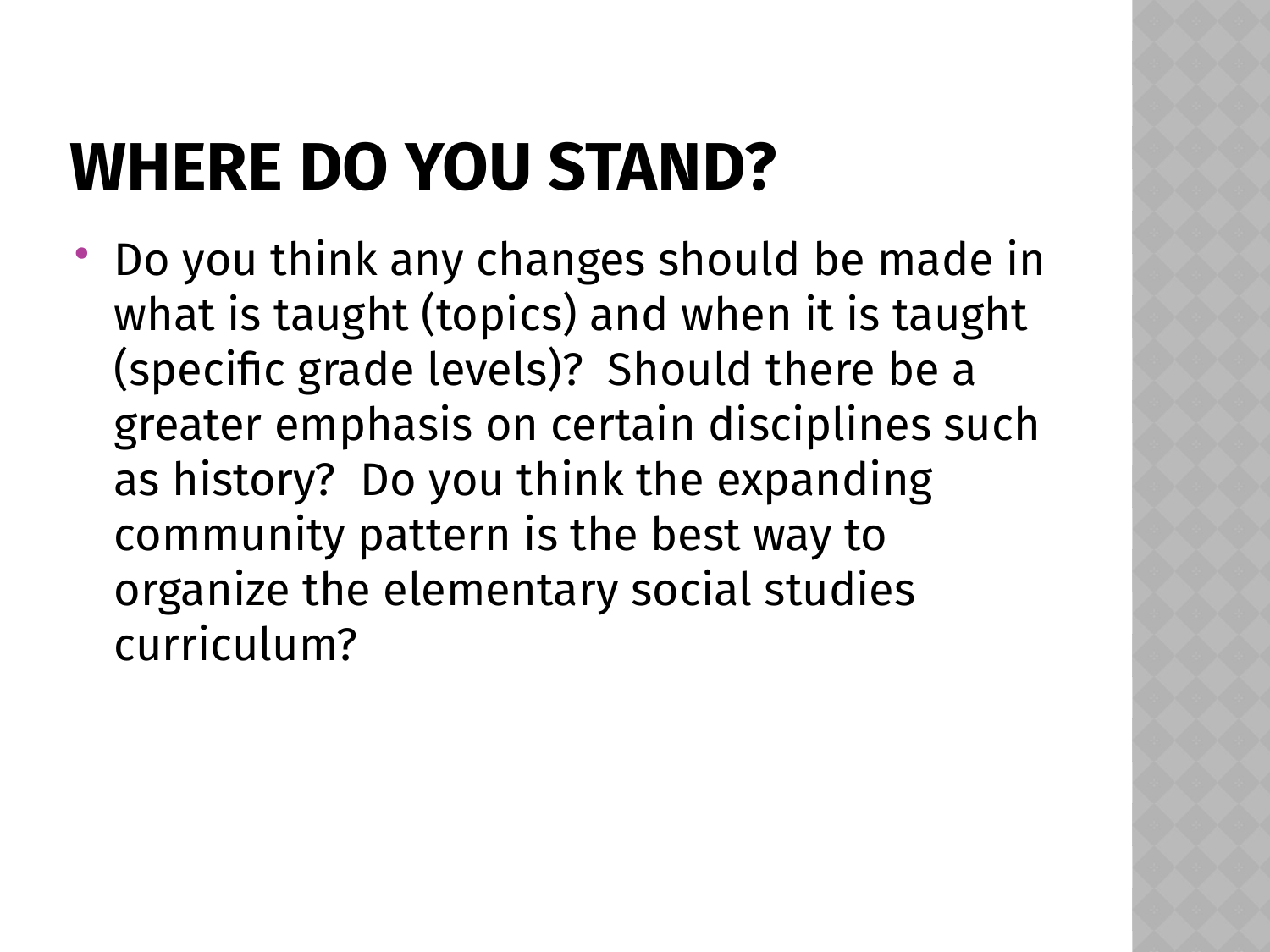

# Where do you stand?
Do you think any changes should be made in what is taught (topics) and when it is taught (specific grade levels)?  Should there be a greater emphasis on certain disciplines such as history?  Do you think the expanding community pattern is the best way to organize the elementary social studies curriculum?